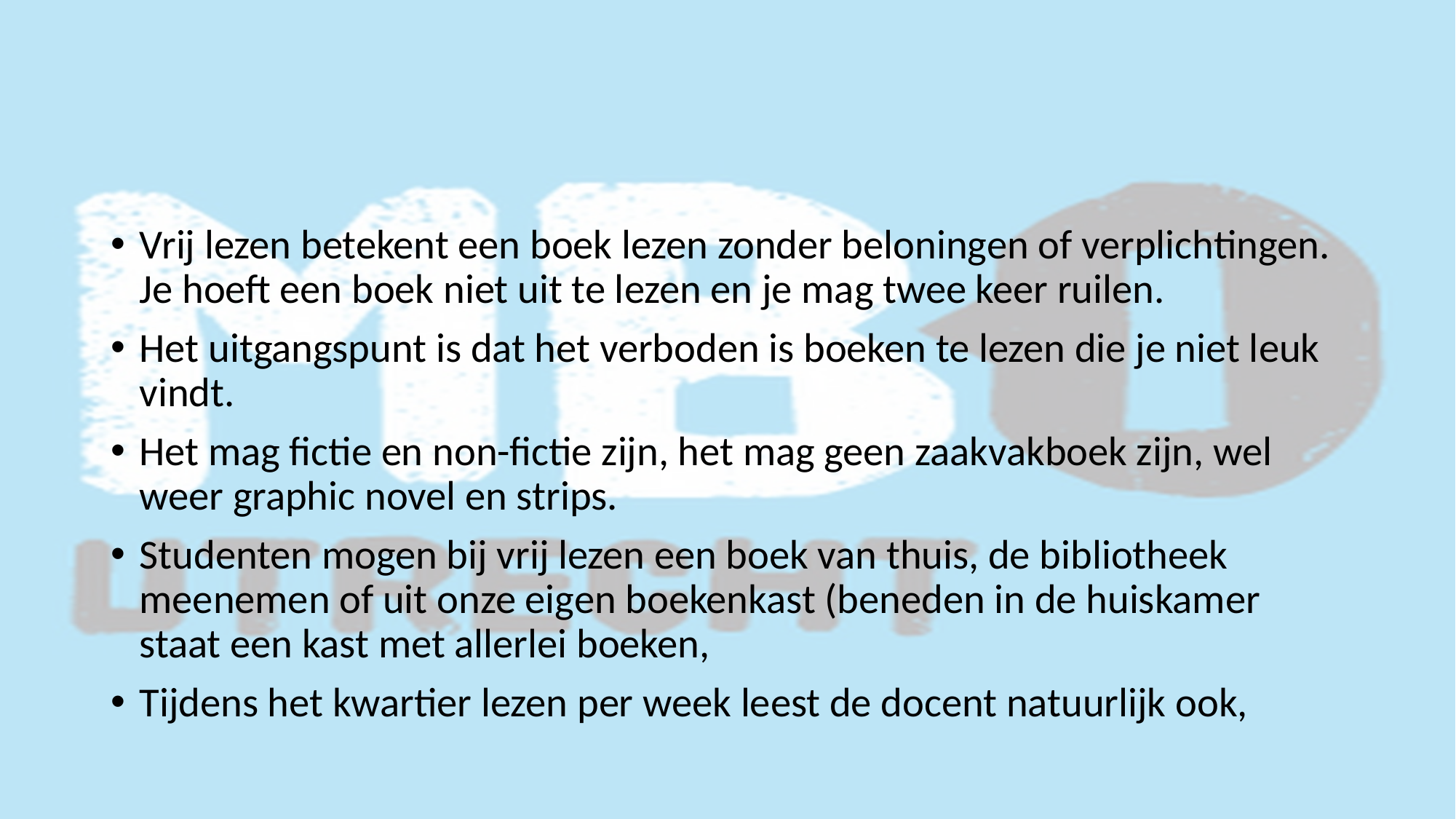

#
Vrij lezen betekent een boek lezen zonder beloningen of verplichtingen. Je hoeft een boek niet uit te lezen en je mag twee keer ruilen.
Het uitgangspunt is dat het verboden is boeken te lezen die je niet leuk vindt.
Het mag fictie en non-fictie zijn, het mag geen zaakvakboek zijn, wel weer graphic novel en strips.
Studenten mogen bij vrij lezen een boek van thuis, de bibliotheek meenemen of uit onze eigen boekenkast (beneden in de huiskamer staat een kast met allerlei boeken,
Tijdens het kwartier lezen per week leest de docent natuurlijk ook,